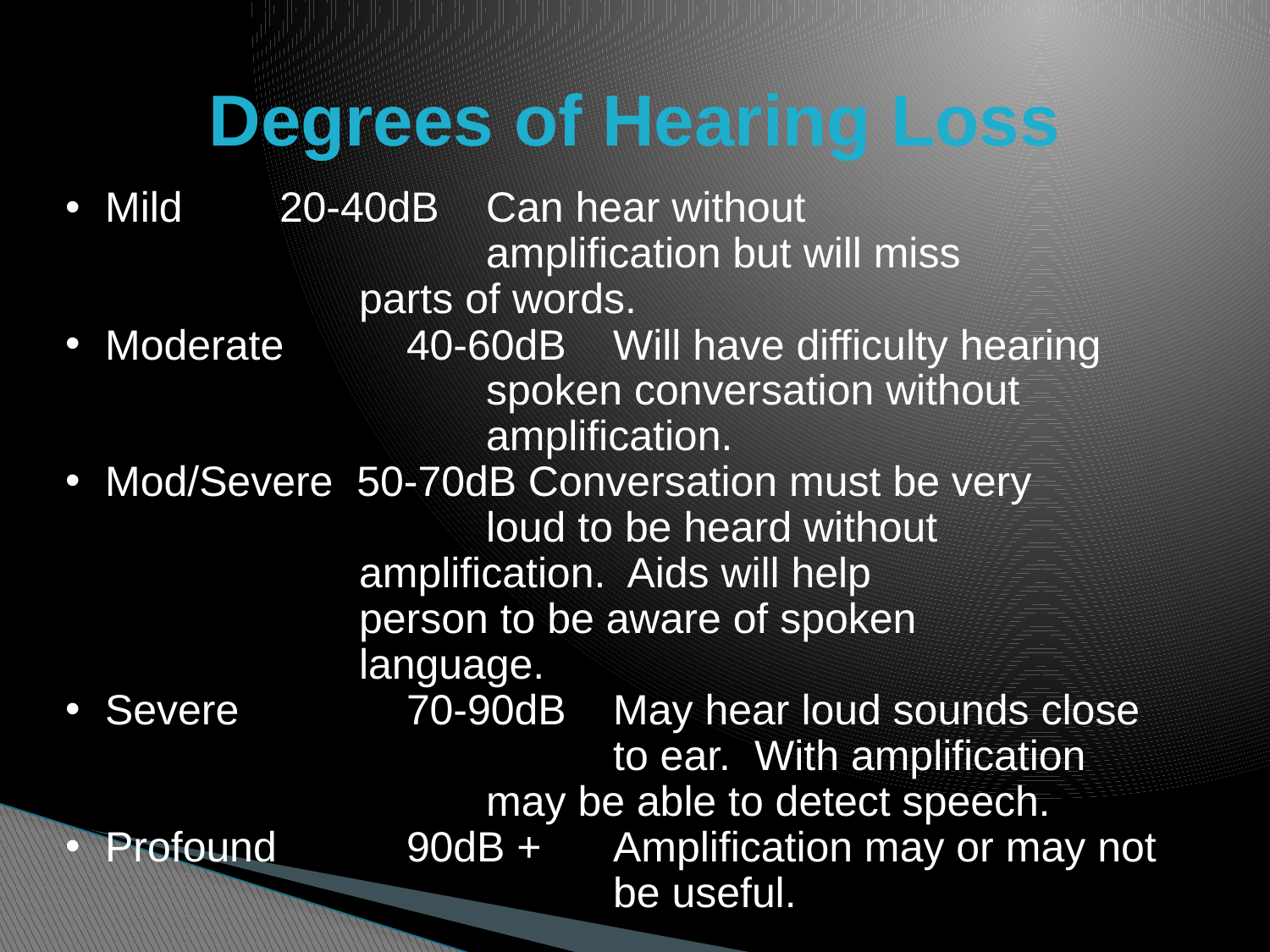

# Degrees of Hearing Loss
Mild	    20-40dB 	Can hear without 						amplification but will miss 				parts of words.
Moderate	    40-60dB	Will have difficulty hearing 				spoken conversation without 				amplification.
Mod/Severe  50-70dB Conversation must be very 				loud to be heard without 				amplification.  Aids will help 				person to be aware of spoken 				language.
Severe 	    70-90dB	May hear loud sounds close 				to ear.  With amplification 				may be able to detect speech.
Profound	    90dB +	Amplification may or may not 				be useful.